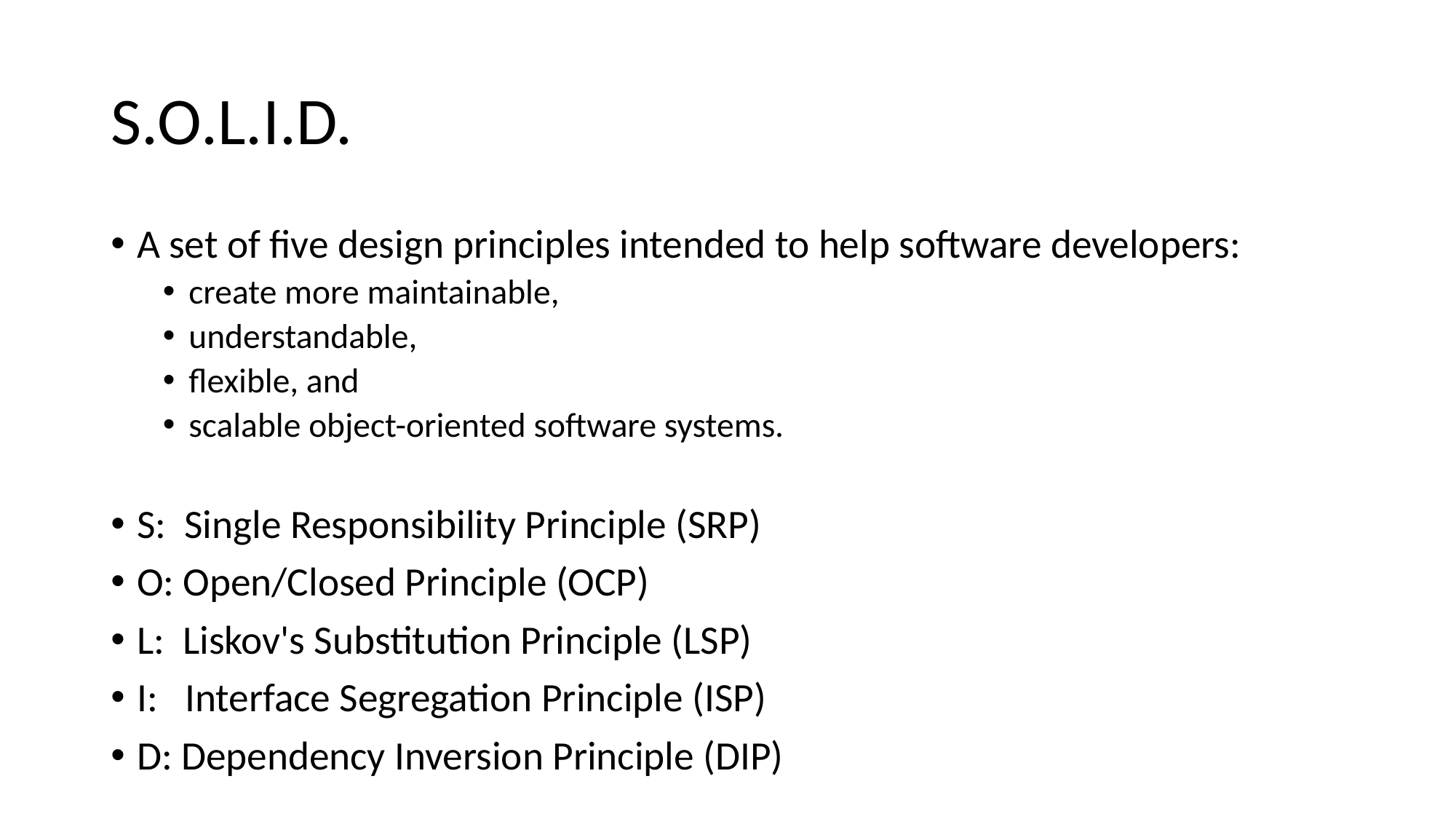

# S.O.L.I.D.
A set of five design principles intended to help software developers:
create more maintainable,
understandable,
flexible, and
scalable object-oriented software systems.

S:  Single Responsibility Principle (SRP)
O: Open/Closed Principle (OCP)
L:  Liskov's Substitution Principle (LSP)
I:   Interface Segregation Principle (ISP)
D: Dependency Inversion Principle (DIP)